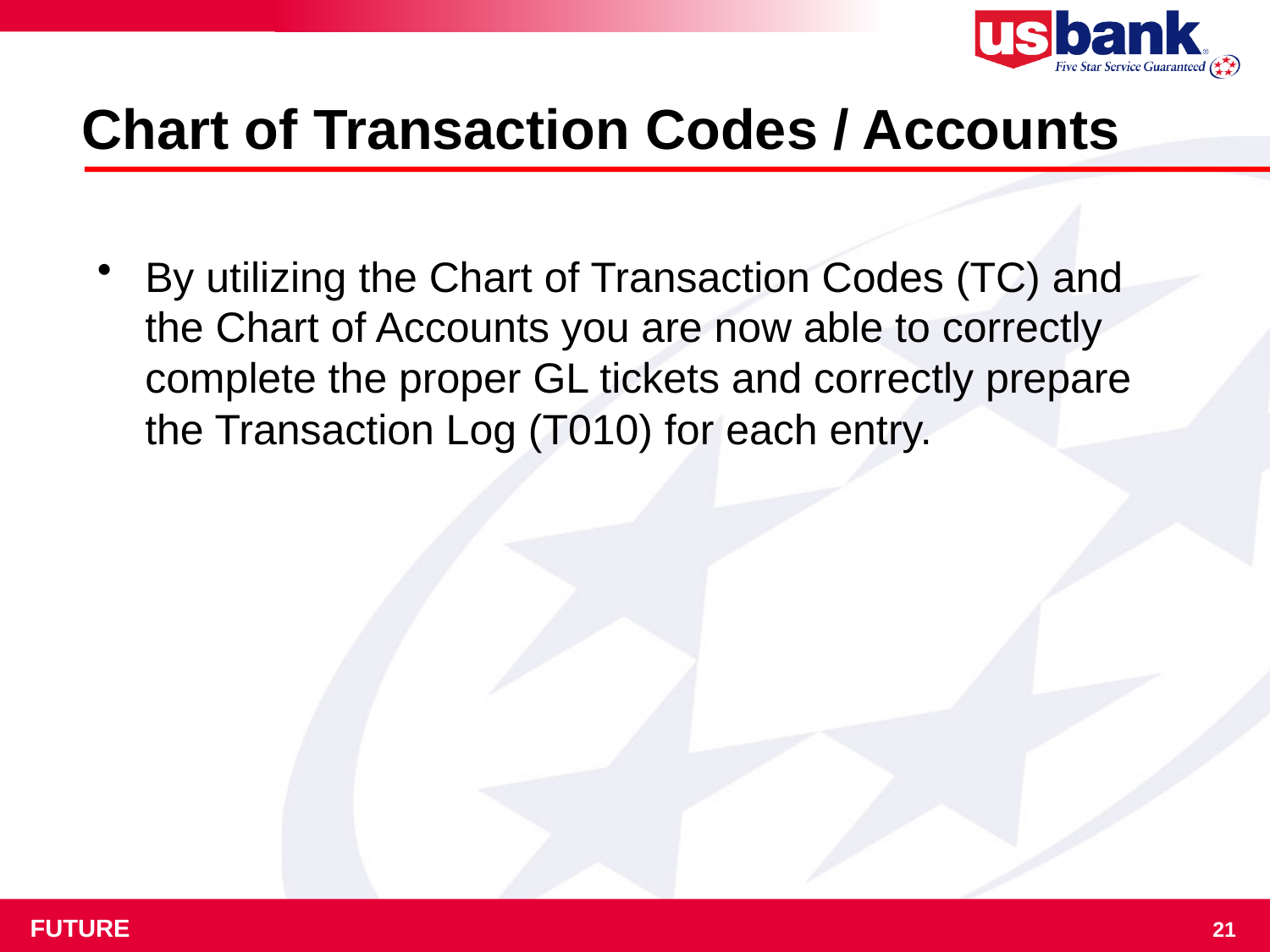

# Chart of Transaction Codes / Accounts
By utilizing the Chart of Transaction Codes (TC) and the Chart of Accounts you are now able to correctly complete the proper GL tickets and correctly prepare the Transaction Log (T010) for each entry.